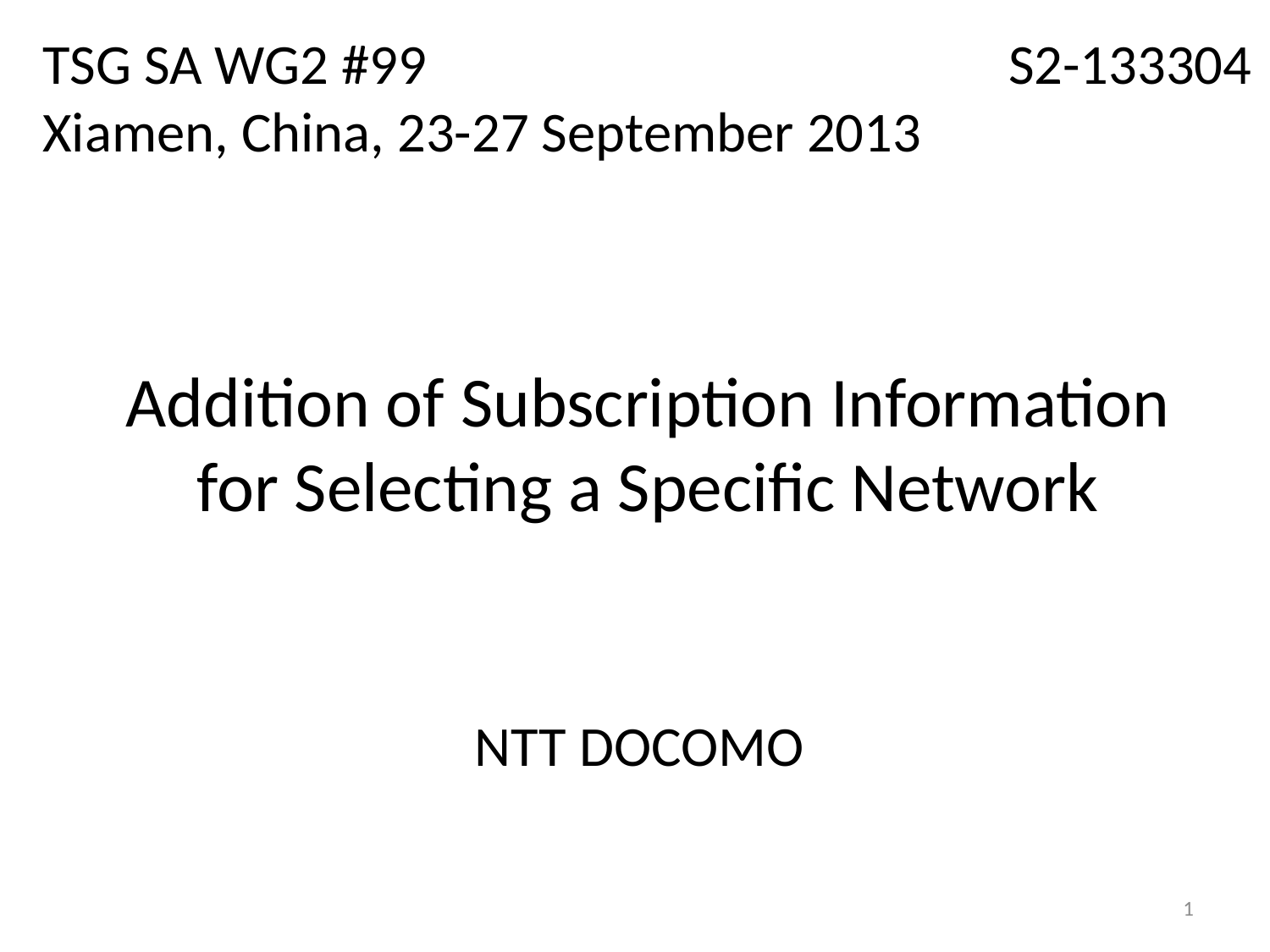

TSG SA WG2 #99
Xiamen, China, 23-27 September 2013
S2-133304
# Addition of Subscription Information for Selecting a Specific Network
NTT DOCOMO
1